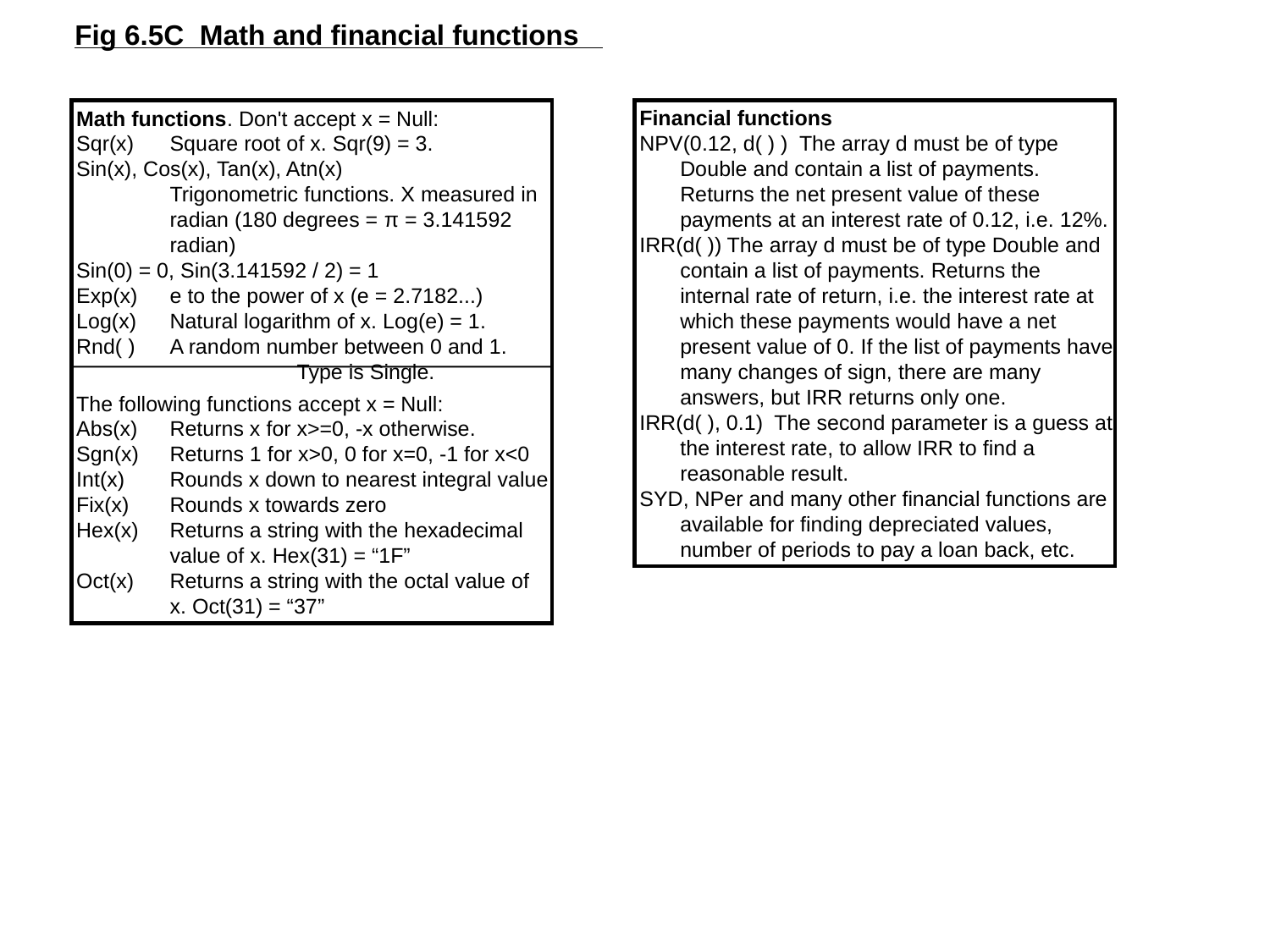

Fig 6.5C  Math and financial functions
Math functions. Don't accept x = Null:
Sqr(x)	Square root of x. Sqr(9) = 3.
Sin(x), Cos(x), Tan(x), Atn(x)	Trigonometric functions. X measured in radian (180 degrees = π = 3.141592 radian)
Sin(0) = 0, Sin(3.141592 / 2) = 1
Exp(x)	e to the power of x (e = 2.7182...)
Log(x)	Natural logarithm of x. Log(e) = 1.
Rnd( )	A random number between 0 and 1.
		Type is Single.
The following functions accept x = Null:
Abs(x)	Returns x for x>=0, -x otherwise.
Sgn(x)	Returns 1 for x>0, 0 for x=0, -1 for x<0
Int(x)	Rounds x down to nearest integral value
Fix(x)	Rounds x towards zero
Hex(x)	Returns a string with the hexadecimal value of x. Hex(31) = “1F”
Oct(x)	Returns a string with the octal value of x. Oct(31) = “37”
Financial functions
NPV(0.12, d( ) )  The array d must be of type Double and contain a list of payments. Returns the net present value of these payments at an interest rate of 0.12, i.e. 12%.
IRR(d( )) The array d must be of type Double and contain a list of payments. Returns the internal rate of return, i.e. the interest rate at which these payments would have a net present value of 0. If the list of payments have many changes of sign, there are many answers, but IRR returns only one.
IRR(d( ), 0.1)  The second parameter is a guess at the interest rate, to allow IRR to find a reasonable result.
SYD, NPer and many other financial functions are available for finding depreciated values, number of periods to pay a loan back, etc.